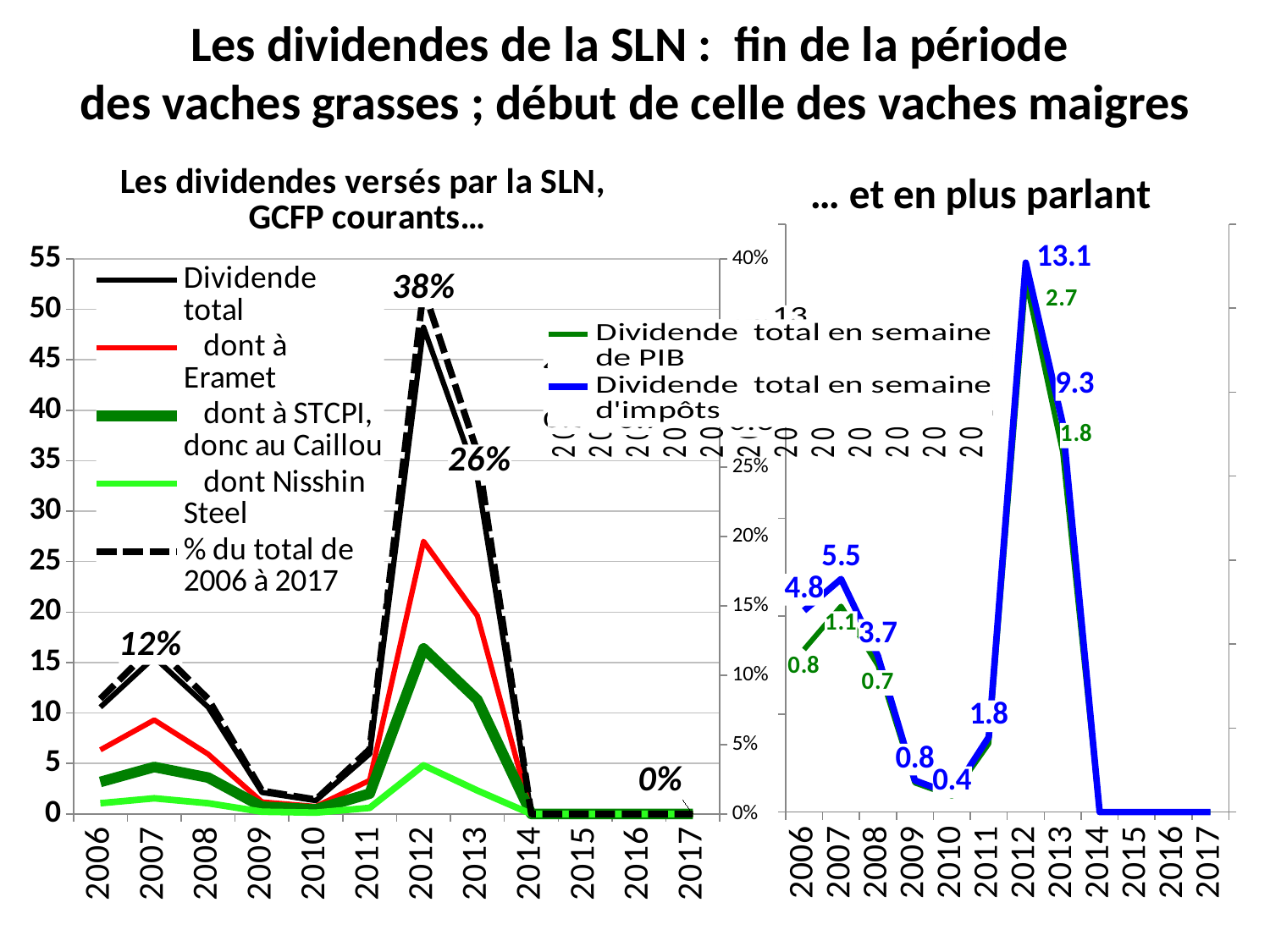

# Les dividendes de la SLN :  fin de la période des vaches grasses ; début de celle des vaches maigres

### Chart: Les dividendes versés par la SLN,
GCFP courants…

| Category | Dividende  total |    dont à Eramet |    dont à STCPI, donc au Caillou |    dont Nisshin Steel | % du total de 2006 à 2017 |
|---|---|---|---|---|---|
| 2006.0 | 10.58 | 6.35 | 3.17 | 1.06 | 0.0829283586769086 |
| 2007.0 | 15.51 | 9.31 | 4.649999999999998 | 1.549999999999999 | 0.121570779118984 |
| 2008.0 | 10.59 | 5.93 | 3.6 | 1.06 | 0.0830067408684747 |
| 2009.0 | 2.13 | 1.19 | 0.72 | 0.22 | 0.0166954068035742 |
| 2010.0 | 1.32 | 0.74 | 0.45 | 0.13 | 0.0103464492867221 |
| 2011.0 | 5.95 | 3.33 | 2.02 | 0.6 | 0.0466374039818153 |
| 2012.0 | 48.24 | 27.02 | 16.4 | 4.820000000000004 | 0.378115692114751 |
| 2013.0 | 33.26 | 19.63 | 11.31 | 2.319999999999998 | 0.260699169148769 |
| 2014.0 | 0.0 | 0.0 | 0.0 | 0.0 | 0.0 |
| 2015.0 | 0.0 | 0.0 | 0.0 | 0.0 | 0.0 |
| 2016.0 | 0.0 | 0.0 | 0.0 | 0.0 | 0.0 |
| 2017.0 | 0.0 | 0.0 | 0.0 | 0.0 | 0.0 |

### Chart: … et en plus parlant

| Category | Dividende  total en semaine de PIB | Dividende  total en semaine d'impôts  |
|---|---|---|
| 2006.0 | 0.829428614503241 | 4.795843648662785 |
| 2007.0 | 1.05015625 | 5.549042272126817 |
| 2008.0 | 0.748511621584885 | 3.716290997435551 |
| 2009.0 | 0.148728036900022 | 0.751062920845454 |
| 2010.0 | 0.0814318915475263 | 0.427035636074059 |
| 2011.0 | 0.348649181620982 | 1.785240320812417 |
| 2012.0 | 2.717976167000028 | 13.08339852918166 |
| 2013.0 | 1.837216842958836 | 9.260804146564785 |
| 2014.0 | 0.0 | 0.0 |
| 2015.0 | 0.0 | 0.0 |
| 2016.0 | 0.0 | 0.0 |
| 2017.0 | 0.0 | 0.0 |

### Chart: … en plus parlant...

| Category | Dividende  total en semaine de PIB | Dividende  total en semaine d'impôts  |
|---|---|---|
| 2006.0 | 0.829428614503241 | 4.795843648662785 |
| 2007.0 | 1.05015625 | 5.549042272126817 |
| 2008.0 | 0.748511621584885 | 3.716290997435551 |
| 2009.0 | 0.148728036900022 | 0.751062920845454 |
| 2010.0 | 0.0814318915475263 | 0.427035636074059 |
| 2011.0 | 0.348649181620982 | 1.785240320812417 |
| 2012.0 | 2.717976167000028 | 13.08339852918166 |
| 2013.0 | 1.837216842958836 | 9.260804146564785 |
| 2014.0 | 0.0 | 0.0 |
| 2015.0 | 0.0 | 0.0 |
| 2016.0 | 0.0 | 0.0 |
| 2017.0 | 0.0 | 0.0 |